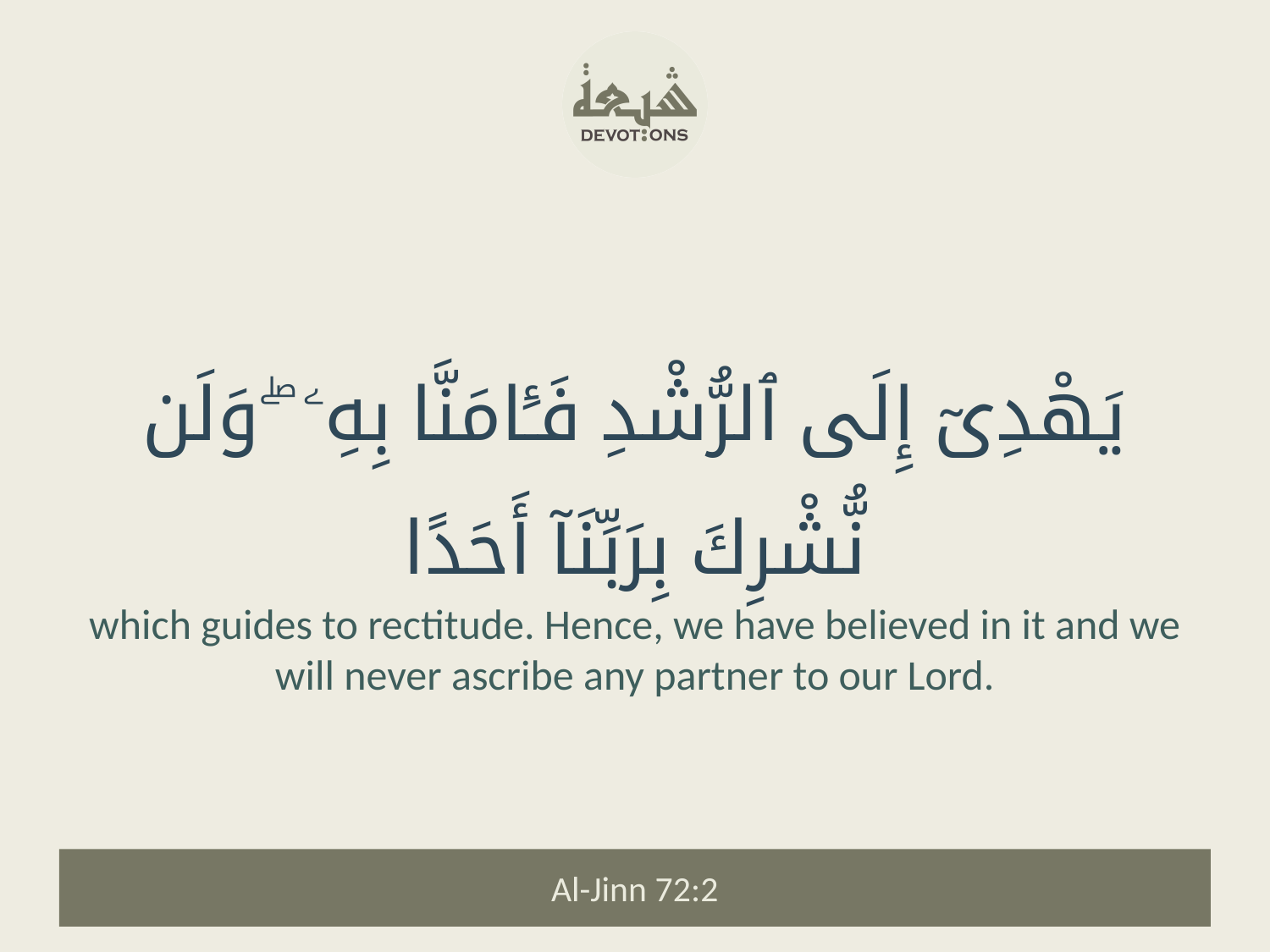

يَهْدِىٓ إِلَى ٱلرُّشْدِ فَـَٔامَنَّا بِهِۦ ۖ وَلَن نُّشْرِكَ بِرَبِّنَآ أَحَدًا
which guides to rectitude. Hence, we have believed in it and we will never ascribe any partner to our Lord.
Al-Jinn 72:2